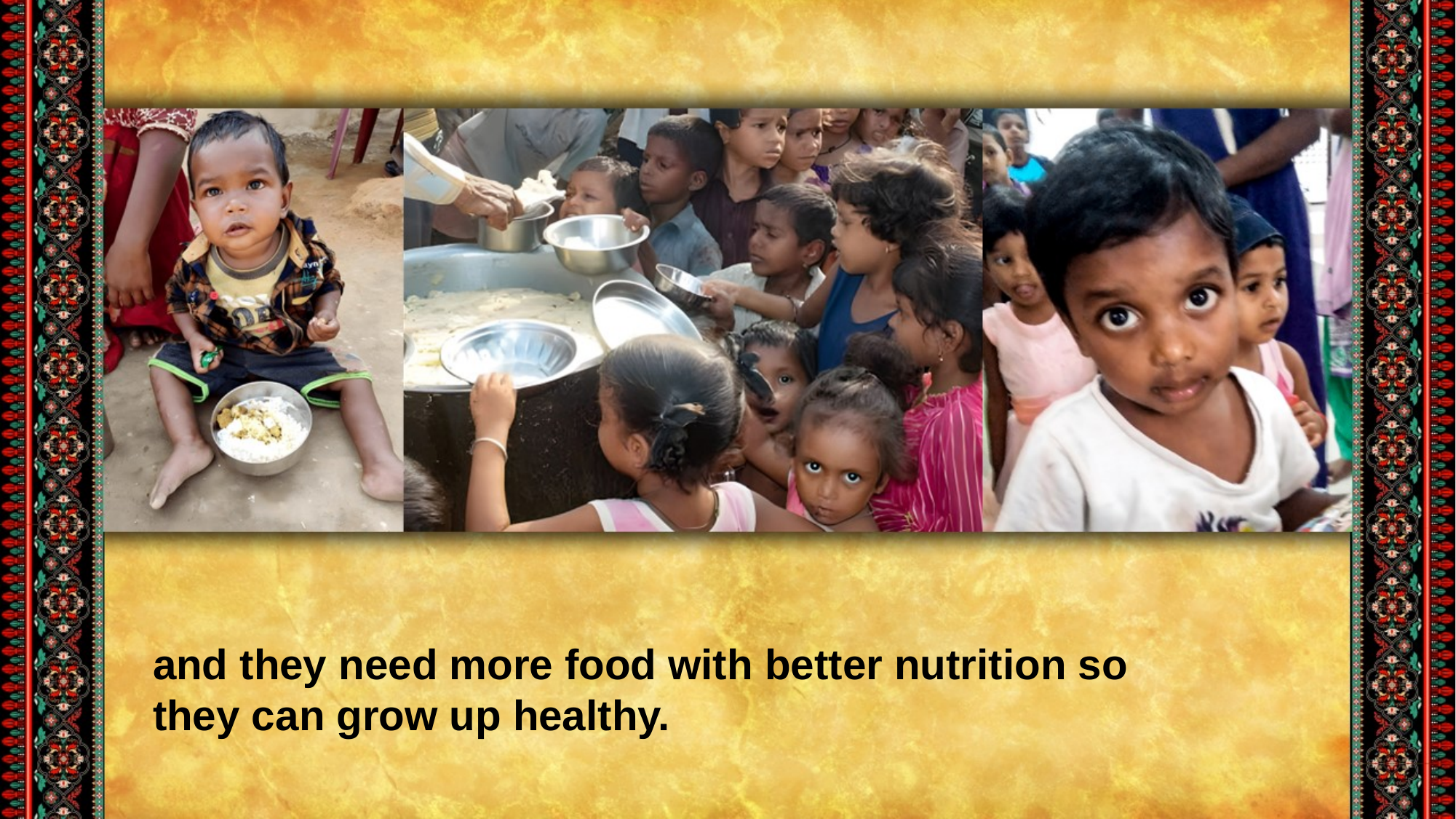

and they need more food with better nutrition so they can grow up healthy.